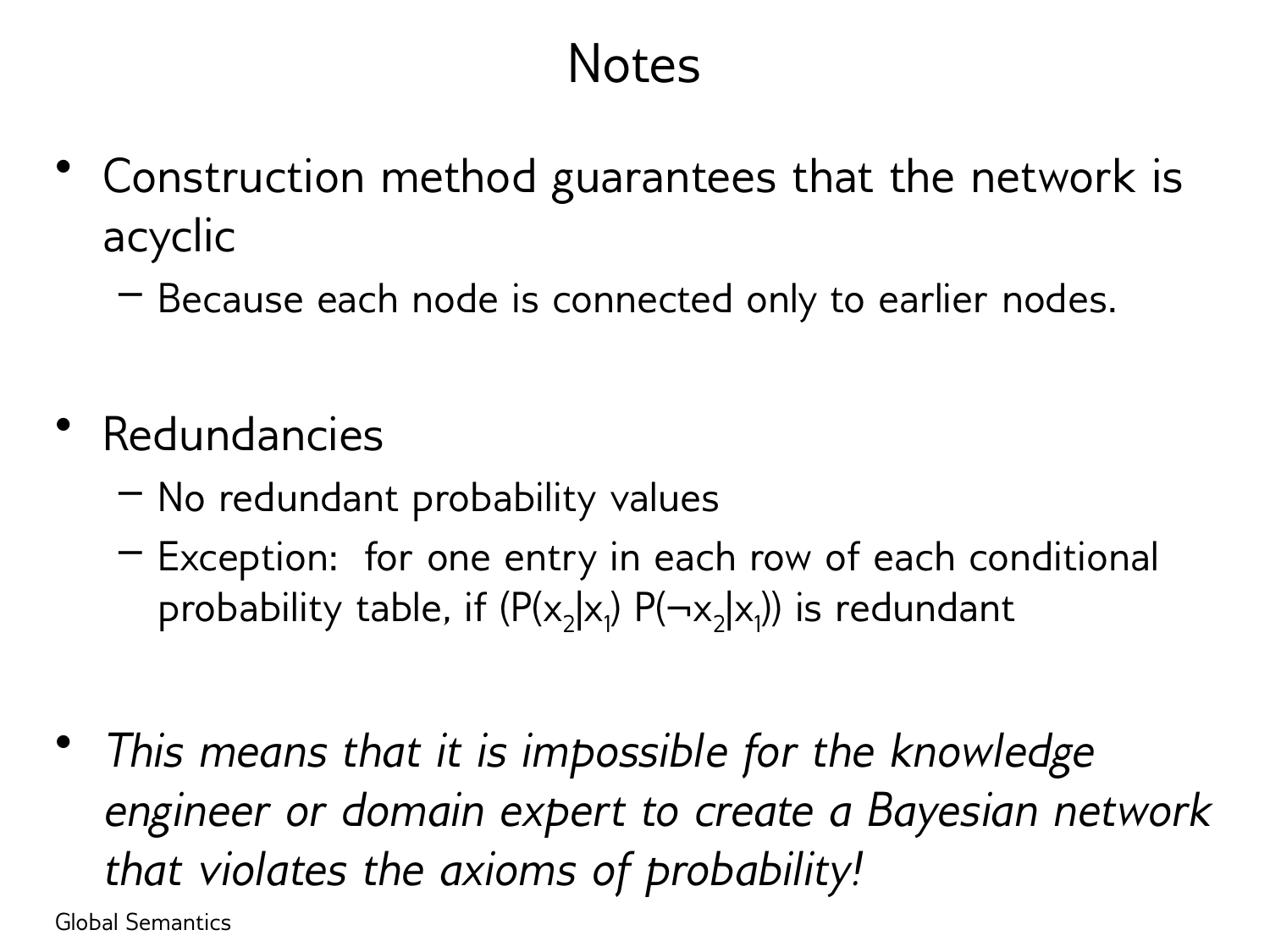

# Notes
Construction method guarantees that the network is acyclic
Because each node is connected only to earlier nodes.

Redundancies
No redundant probability values
Exception:  for one entry in each row of each conditional probability table, if (P(x2|x1) P(¬x2|x1)) is redundant

This means that it is impossible for the knowledge engineer or domain expert to create a Bayesian network that violates the axioms of probability!
Global Semantics
15